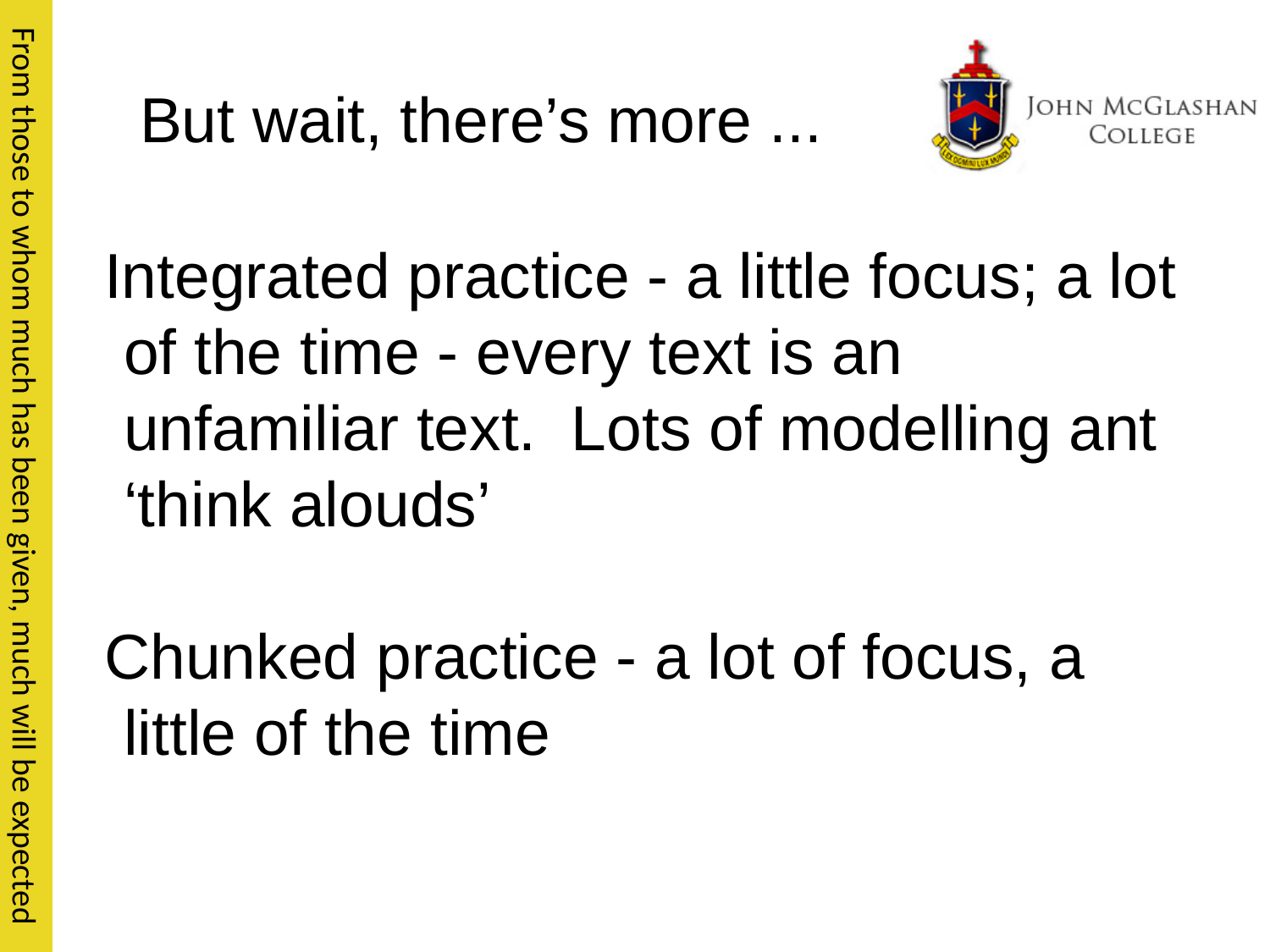

# But wait, there’s more ...
Integrated practice - a little focus; a lot of the time - every text is an unfamiliar text.  Lots of modelling ant ‘think alouds’

Chunked practice - a lot of focus, a little of the time